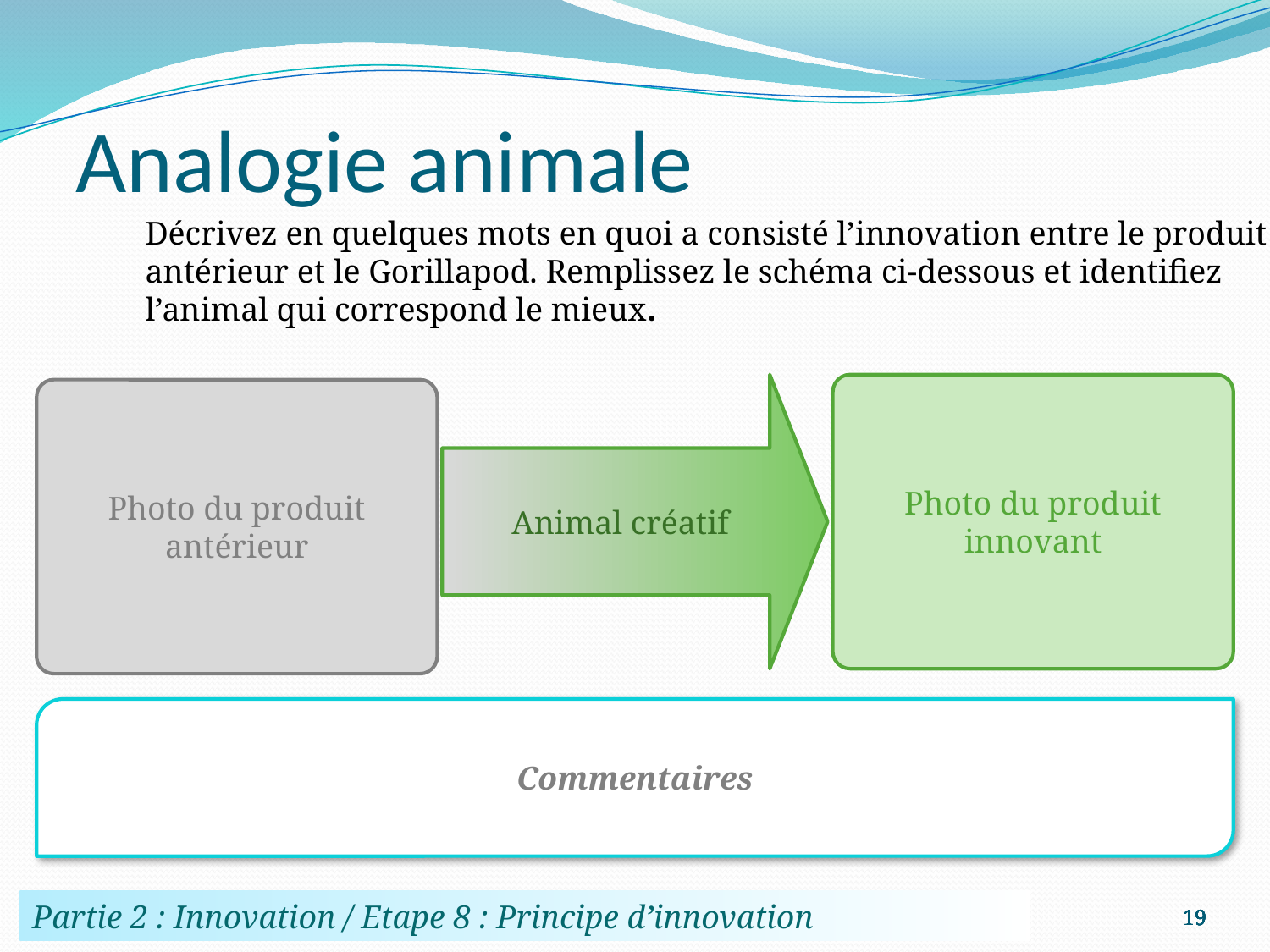

Analogie animale
Décrivez en quelques mots en quoi a consisté l’innovation entre le produit antérieur et le Gorillapod. Remplissez le schéma ci-dessous et identifiez l’animal qui correspond le mieux.
Animal créatif
Photo du produit innovant
Photo du produit antérieur
Commentaires
19
19
19
19
19
19
19
Partie 2 : Innovation / Etape 8 : Principe d’innovation